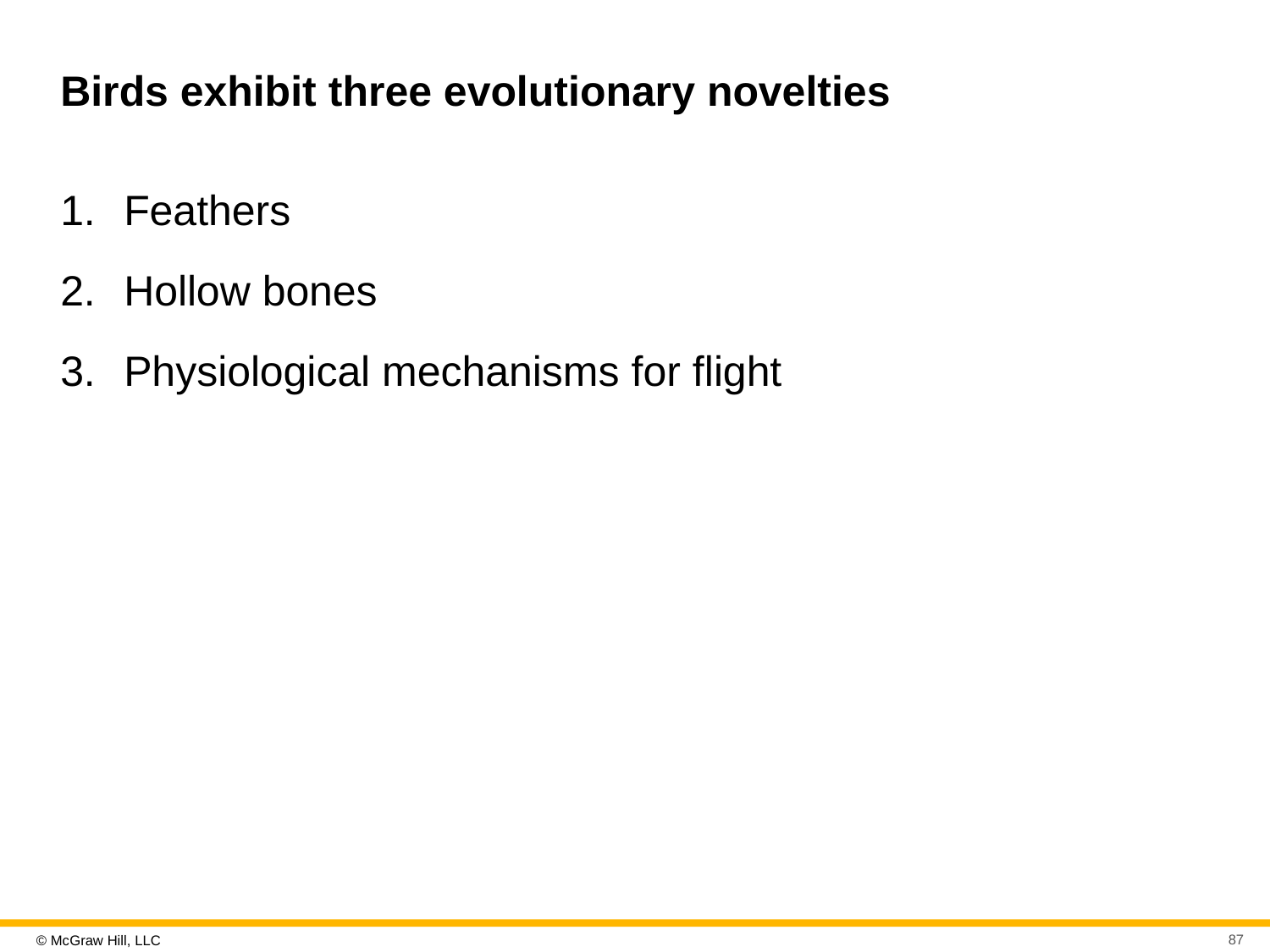

# Birds exhibit three evolutionary novelties
Feathers
Hollow bones
Physiological mechanisms for flight
87